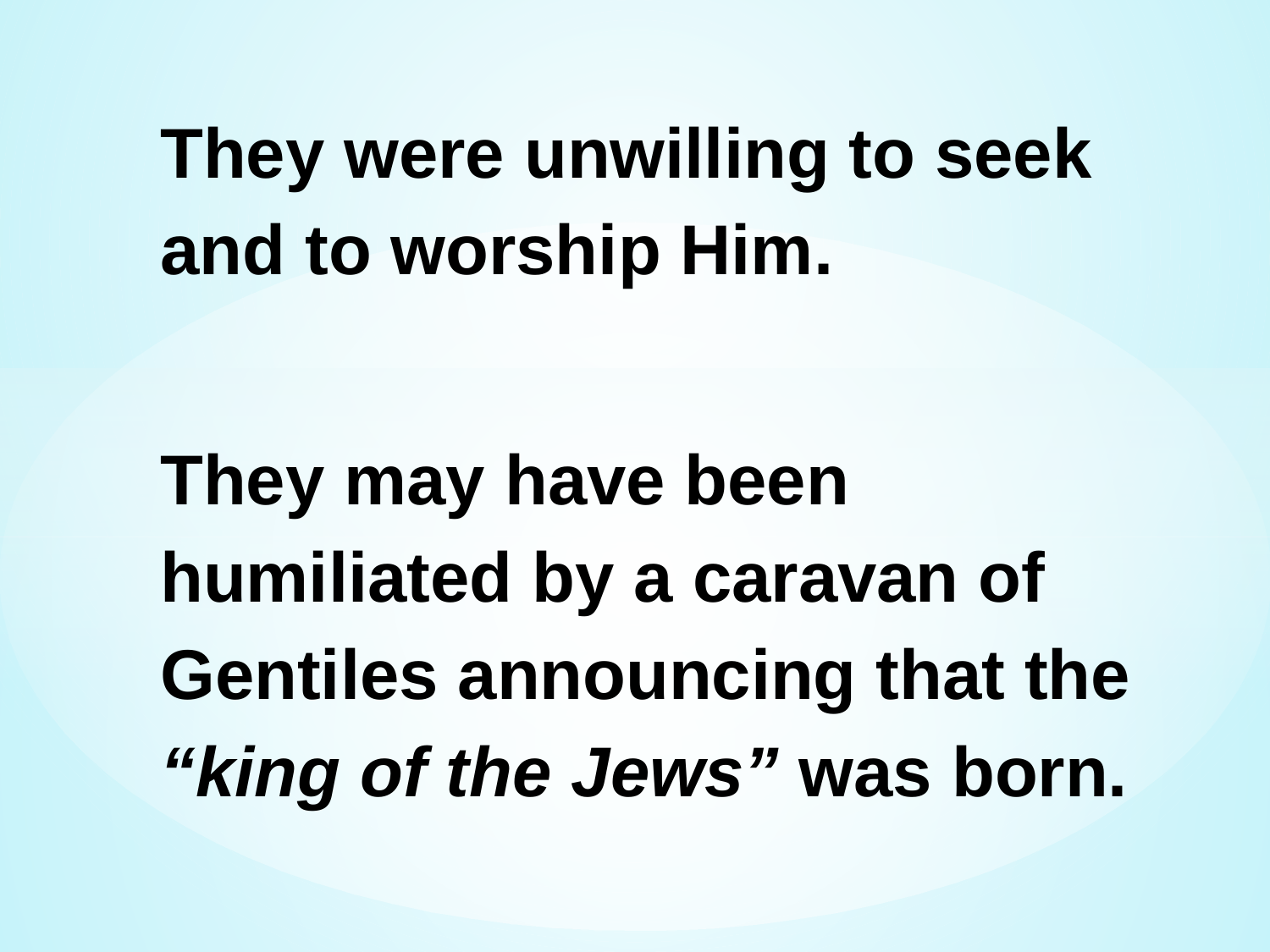

They were unwilling to seek and to worship Him.

They may have been humiliated by a caravan of Gentiles announcing that the “king of the Jews” was born.